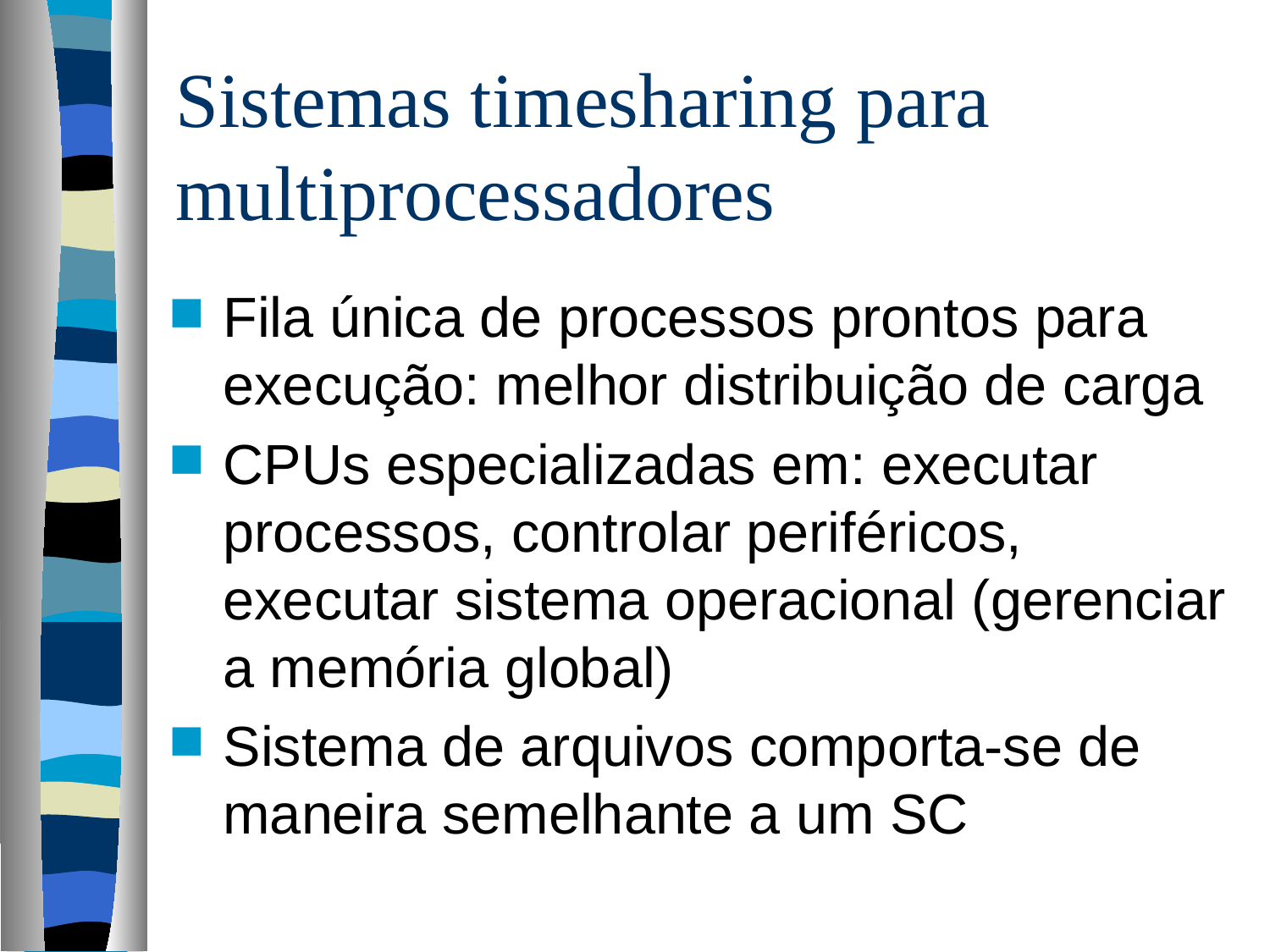

# Sistemas timesharing para multiprocessadores
Fila única de processos prontos para execução: melhor distribuição de carga
CPUs especializadas em: executar processos, controlar periféricos, executar sistema operacional (gerenciar a memória global)
Sistema de arquivos comporta-se de maneira semelhante a um SC